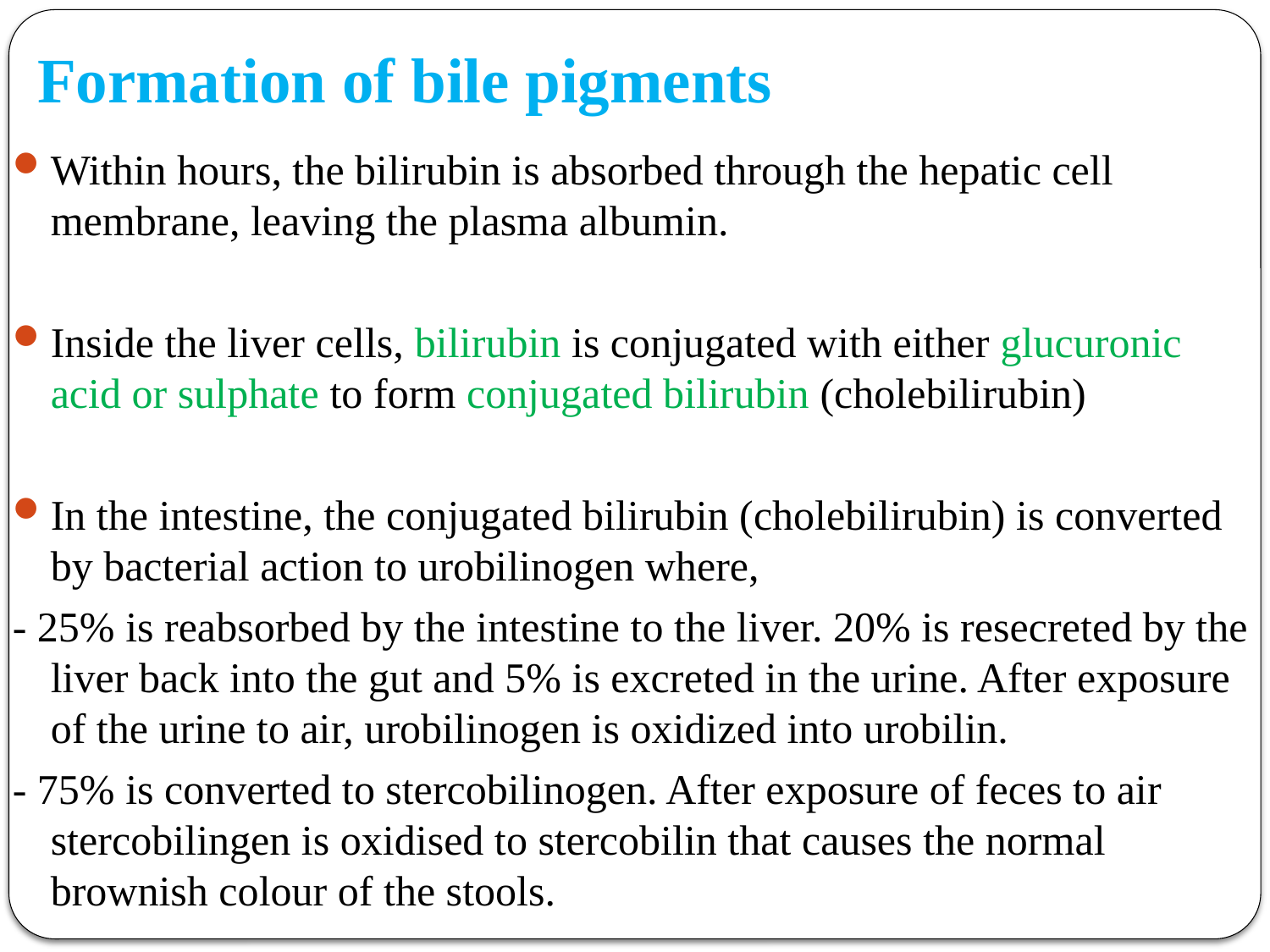

# Formation of bile pigments
Within hours, the bilirubin is absorbed through the hepatic cell membrane, leaving the plasma albumin.

Inside the liver cells, bilirubin is conjugated with either glucuronic acid or sulphate to form conjugated bilirubin (cholebilirubin)

In the intestine, the conjugated bilirubin (cholebilirubin) is converted by bacterial action to urobilinogen where,
- 25% is reabsorbed by the intestine to the liver. 20% is resecreted by the liver back into the gut and 5% is excreted in the urine. After exposure of the urine to air, urobilinogen is oxidized into urobilin.
- 75% is converted to stercobilinogen. After exposure of feces to air stercobilingen is oxidised to stercobilin that causes the normal brownish colour of the stools.